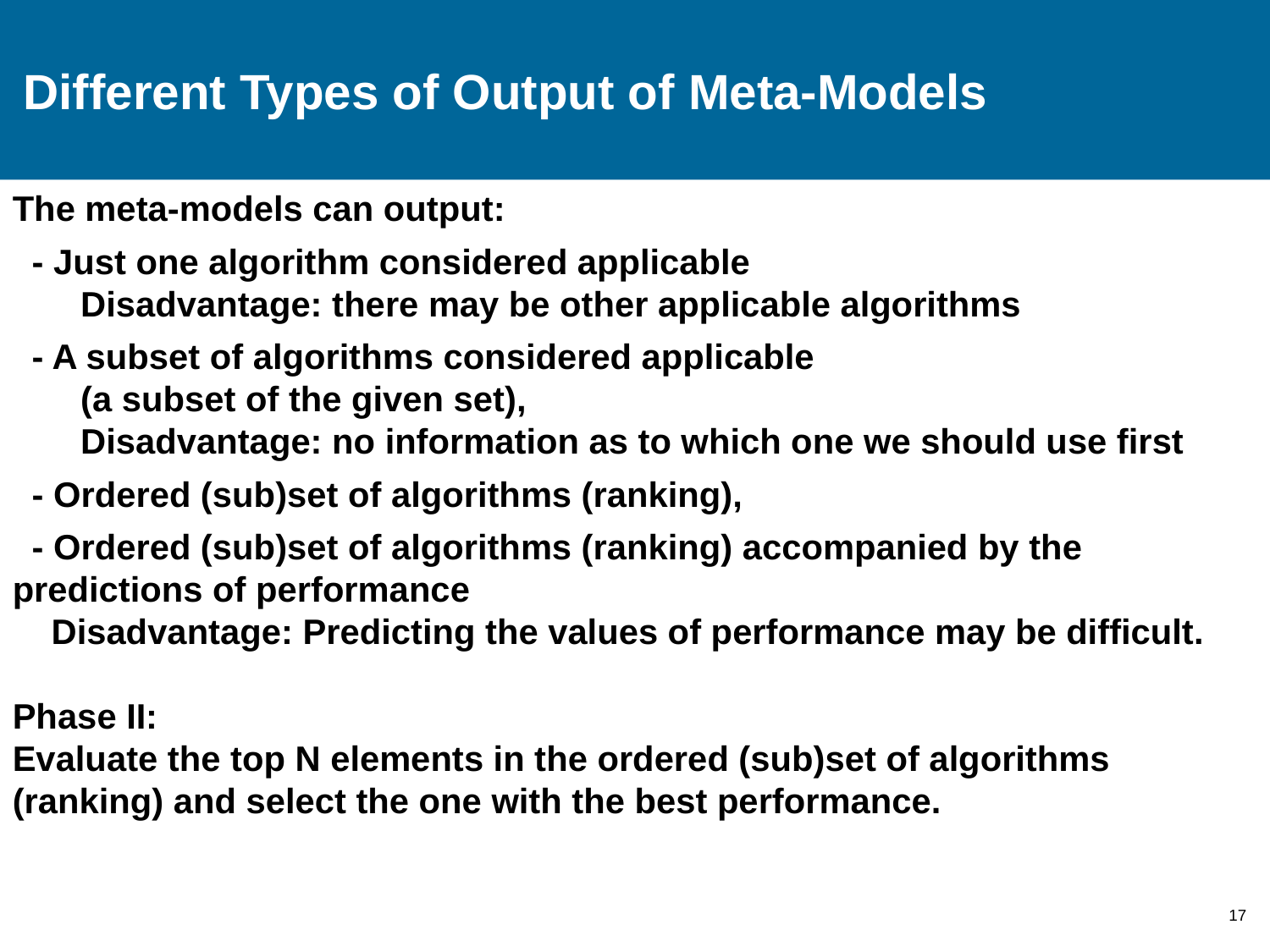

# Different Types of Output of Meta-Models
The meta-models can output:
  - Just one algorithm considered applicable
       Disadvantage: there may be other applicable algorithms
  - A subset of algorithms considered applicable
       (a subset of the given set),
       Disadvantage: no information as to which one we should use first
  - Ordered (sub)set of algorithms (ranking),
  - Ordered (sub)set of algorithms (ranking) accompanied by the predictions of performance
    Disadvantage: Predicting the values of performance may be difficult.

Phase II:
Evaluate the top N elements in the ordered (sub)set of algorithms (ranking) and select the one with the best performance.

17